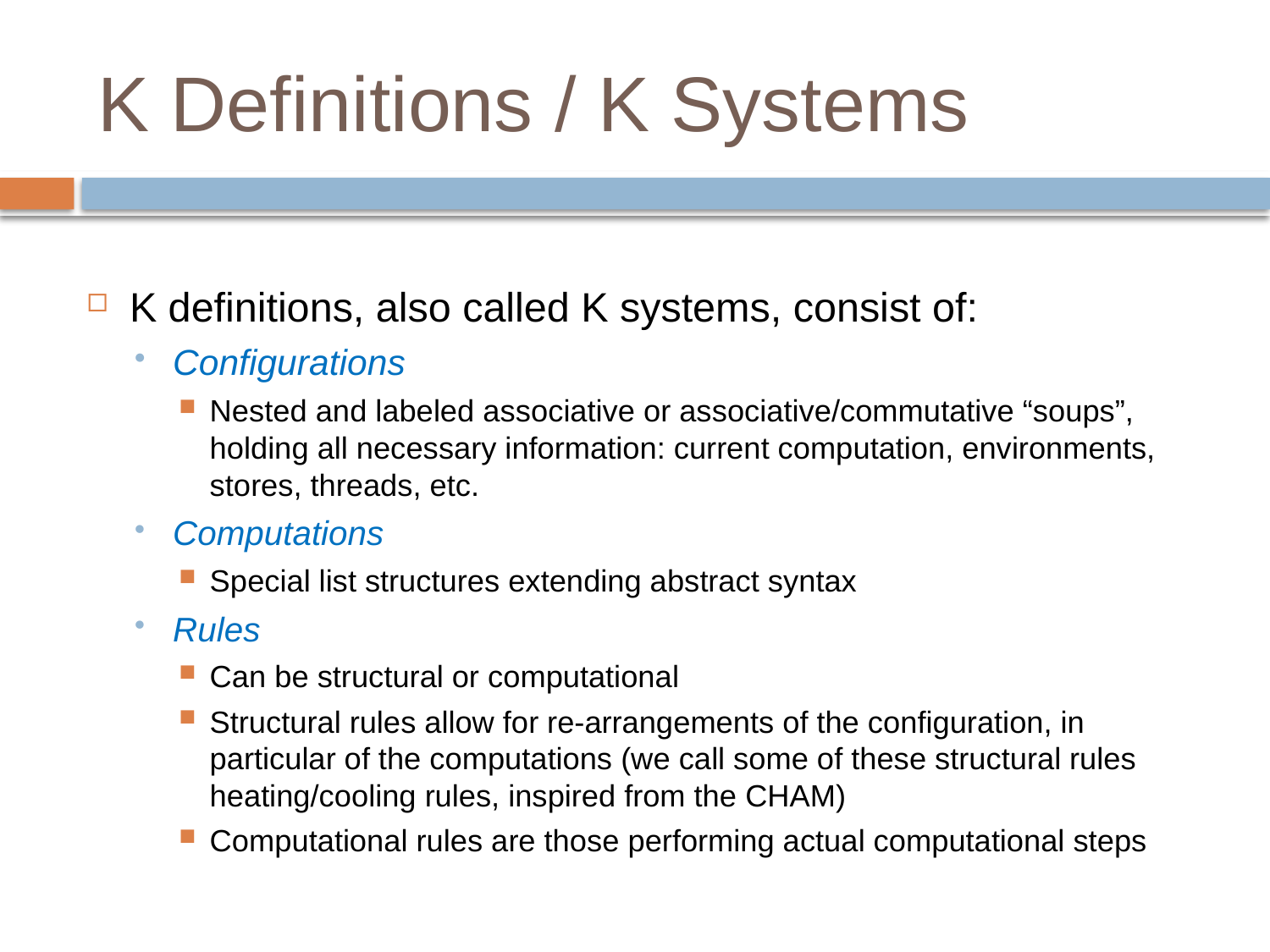

# K Definitions / K Systems
K definitions, also called K systems, consist of:
Configurations
Nested and labeled associative or associative/commutative “soups”, holding all necessary information: current computation, environments, stores, threads, etc.
Computations
Special list structures extending abstract syntax
Rules
Can be structural or computational
Structural rules allow for re-arrangements of the configuration, in particular of the computations (we call some of these structural rules heating/cooling rules, inspired from the CHAM)
Computational rules are those performing actual computational steps